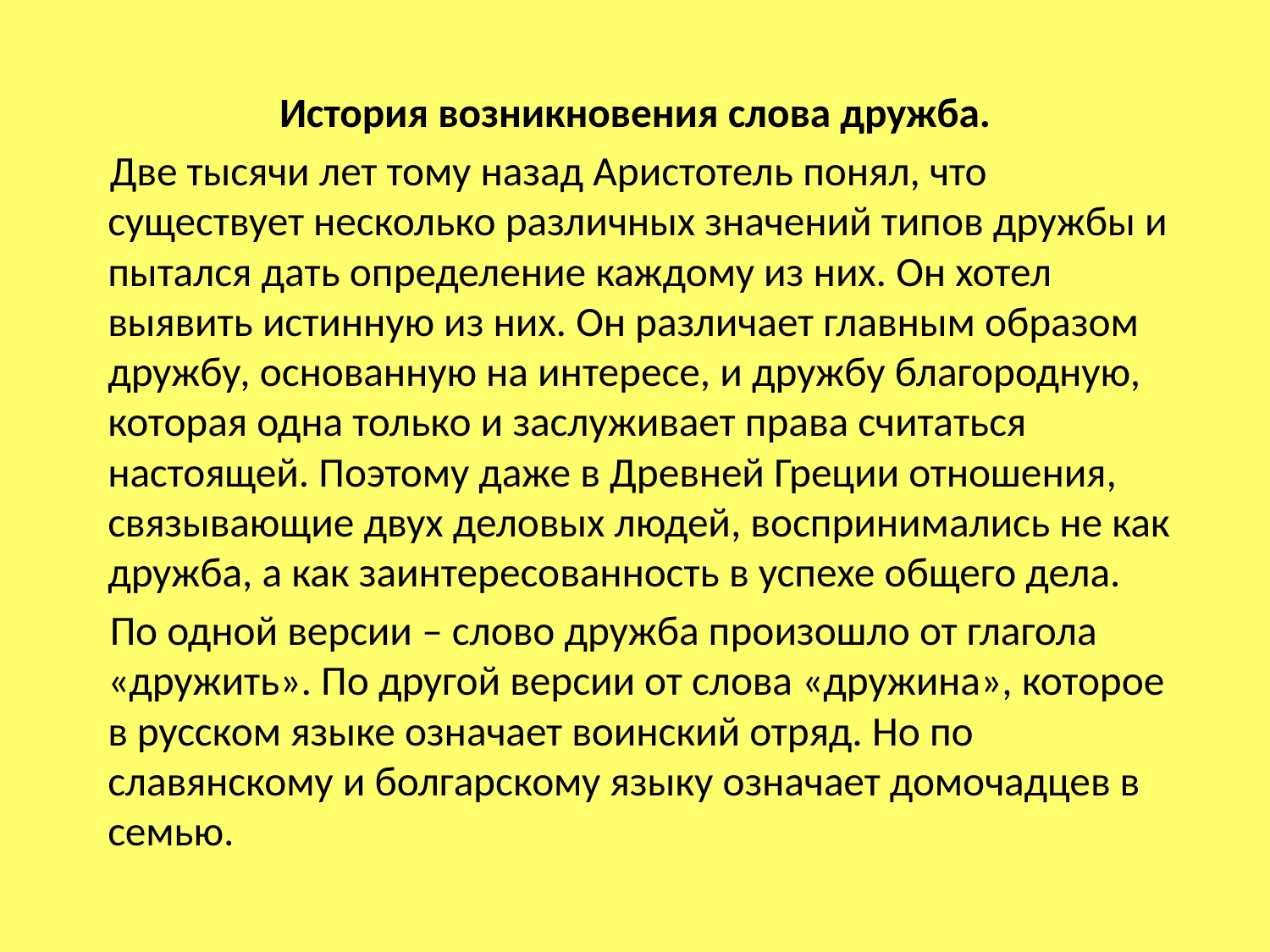

История возникновения слова дружба.
     Две тысячи лет тому назад Аристотель понял, что существует несколько различных значений типов дружбы и  пытался дать определение каждому из них. Он хотел выявить истинную из них. Он различает главным образом дружбу, основанную на интересе, и дружбу благородную, которая одна только и заслуживает права считаться настоящей. Поэтому даже в Древней Греции отношения, связывающие двух деловых людей, воспринимались не как дружба, а как заинтересованность в успехе общего дела.
     По одной версии – слово дружба произошло от глагола «дружить». По другой версии от слова «дружина», которое в русском языке означает воинский отряд. Но по славянскому и болгарскому языку означает домочадцев в семью.